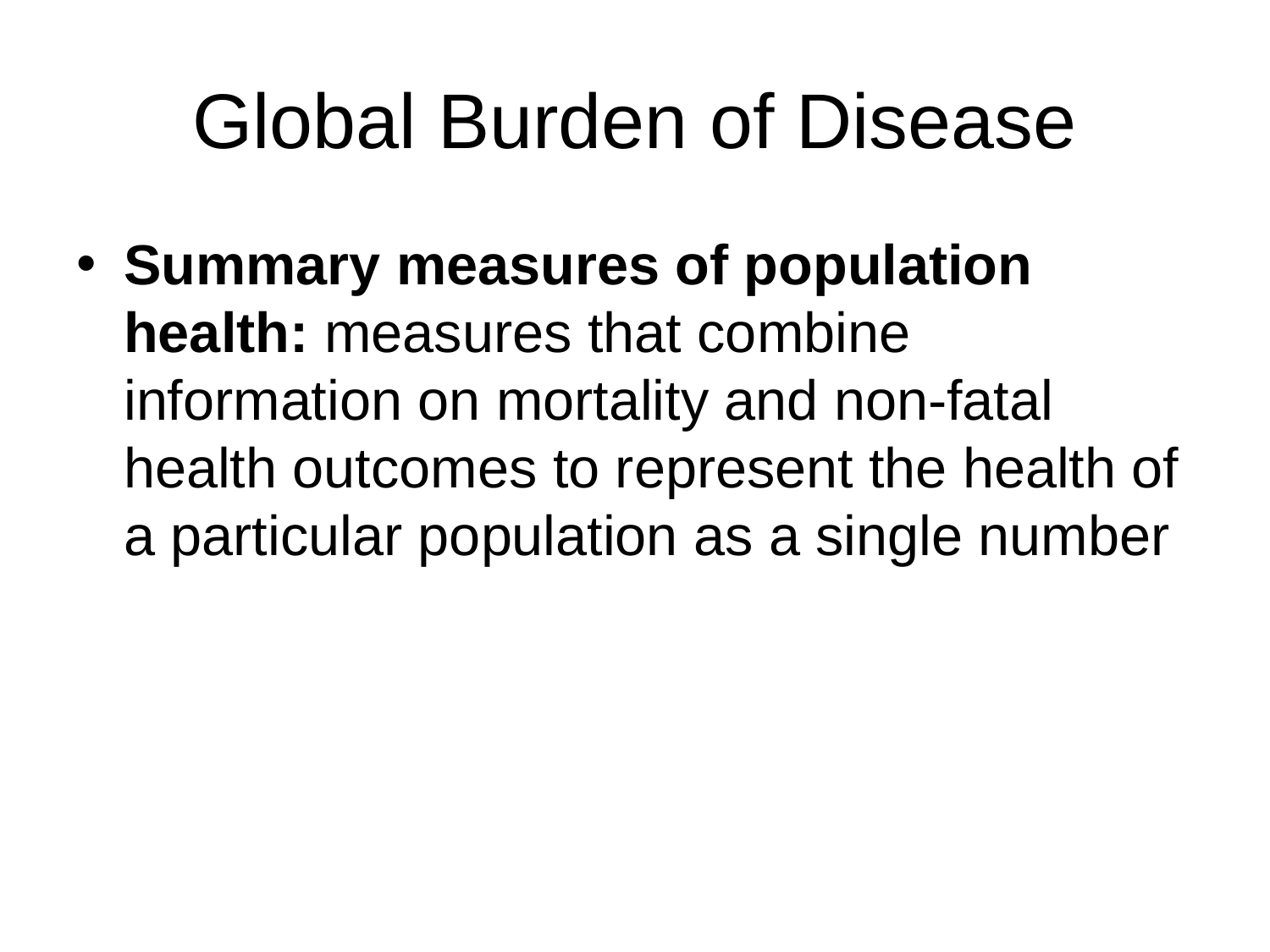

# Global Burden of Disease
Summary measures of population health: measures that combine information on mortality and non-fatal health outcomes to represent the health of a particular population as a single number